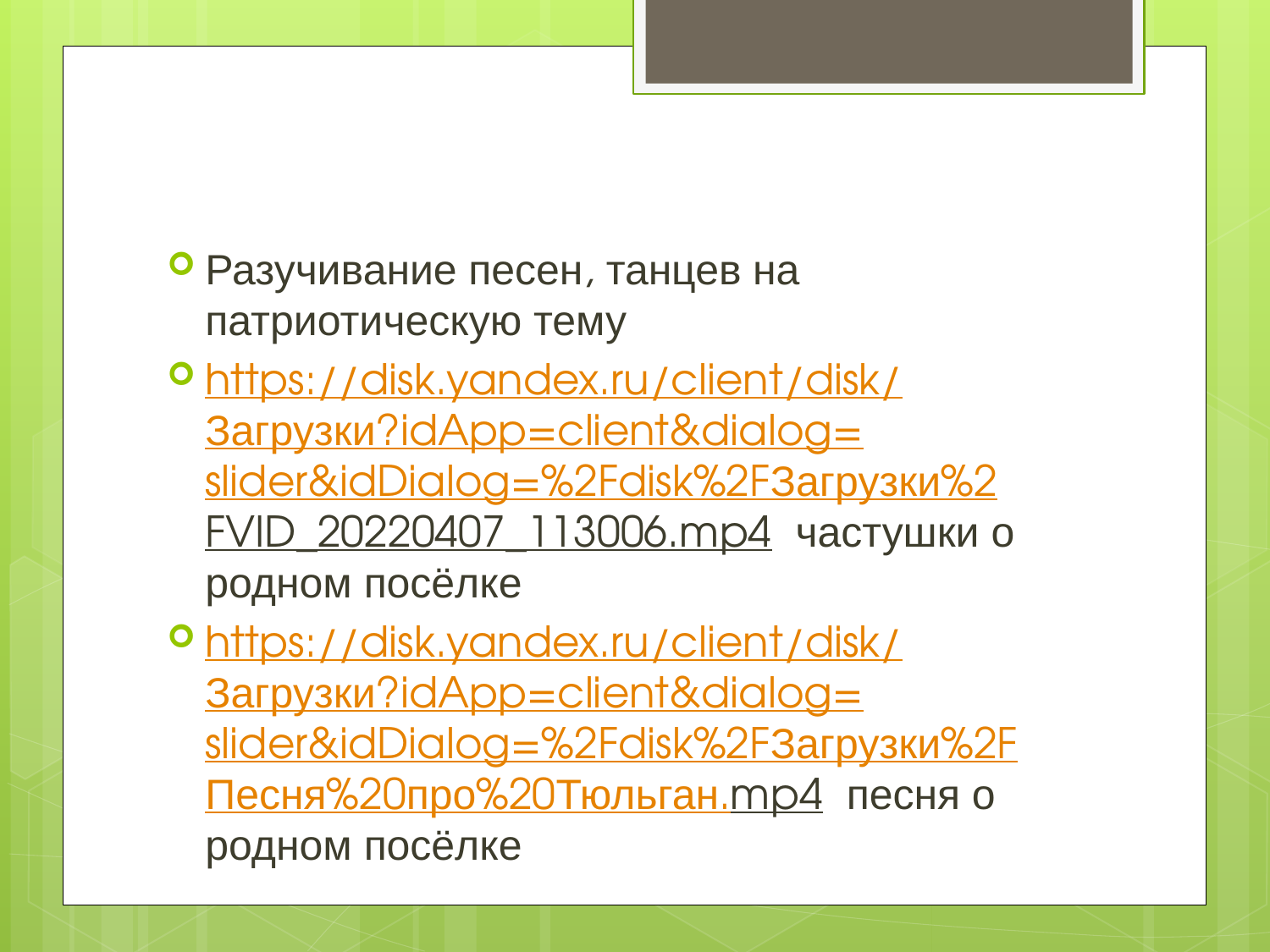

#
Разучивание песен, танцев на патриотическую тему
https://disk.yandex.ru/client/disk/Загрузки?idApp=client&dialog=slider&idDialog=%2Fdisk%2FЗагрузки%2FVID_20220407_113006.mp4  частушки о родном посёлке
https://disk.yandex.ru/client/disk/Загрузки?idApp=client&dialog=slider&idDialog=%2Fdisk%2FЗагрузки%2FПесня%20про%20Тюльган.mp4  песня о родном посёлке